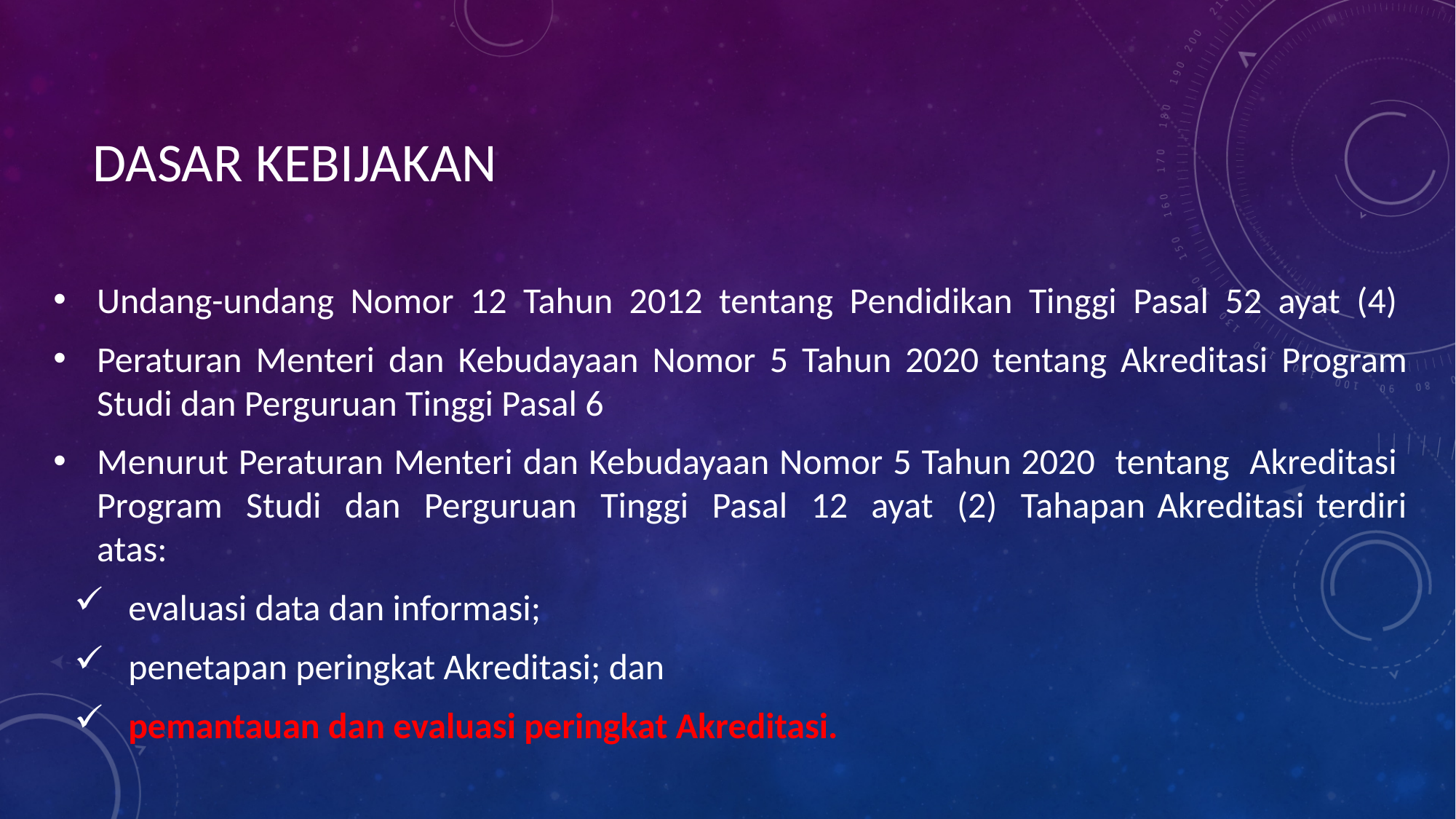

# Dasar Kebijakan
Undang-undang  Nomor  12  Tahun  2012  tentang  Pendidikan  Tinggi  Pasal  52  ayat  (4)
Peraturan Menteri dan Kebudayaan Nomor 5 Tahun 2020 tentang Akreditasi Program Studi dan Perguruan Tinggi Pasal 6
Menurut Peraturan Menteri dan Kebudayaan Nomor 5 Tahun 2020  tentang  Akreditasi  Program  Studi  dan  Perguruan  Tinggi  Pasal  12  ayat  (2)  Tahapan Akreditasi terdiri atas:
evaluasi data dan informasi;
penetapan peringkat Akreditasi; dan
pemantauan dan evaluasi peringkat Akreditasi.